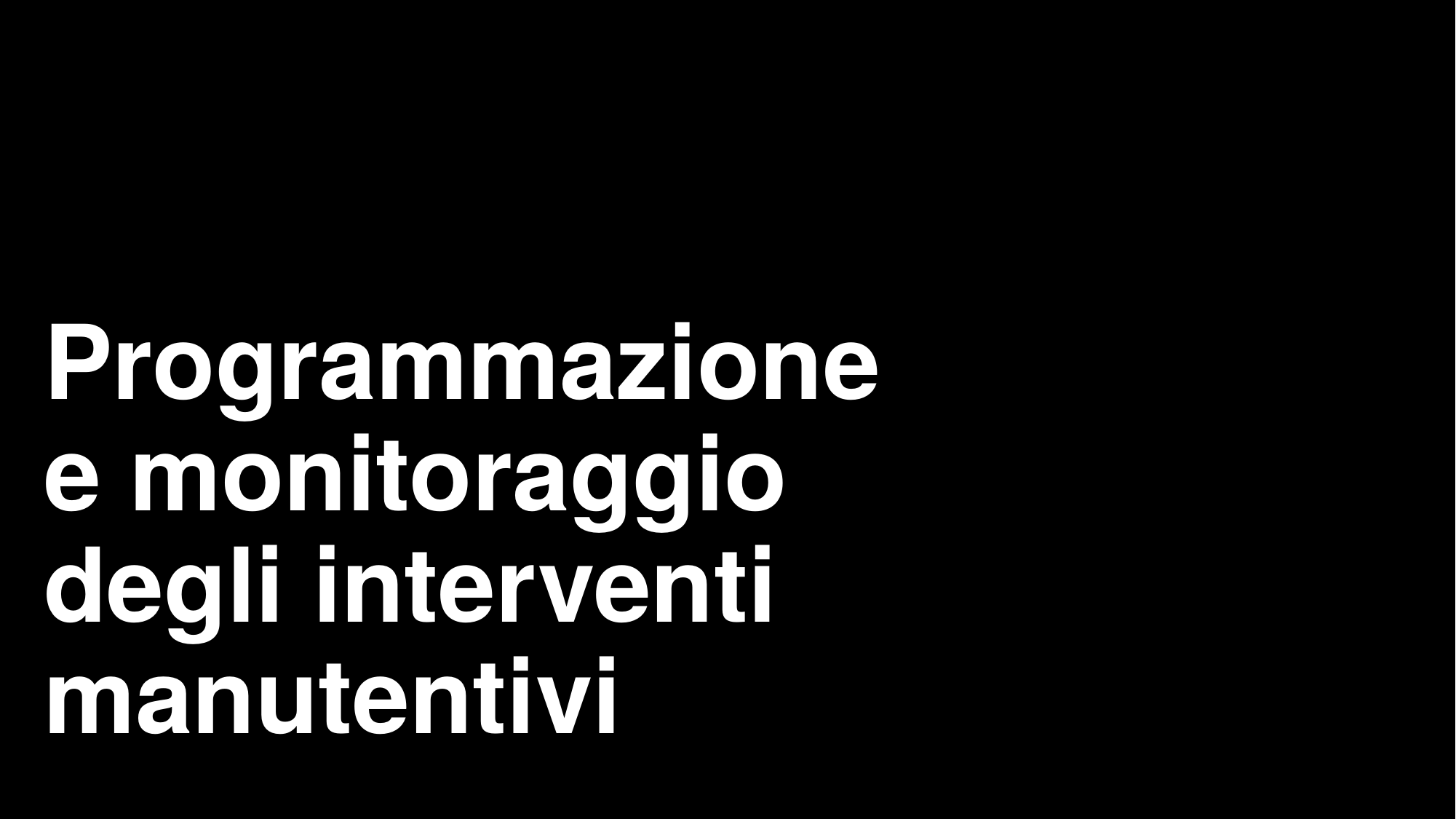

# Programmazione e monitoraggio degli interventi manutentivi